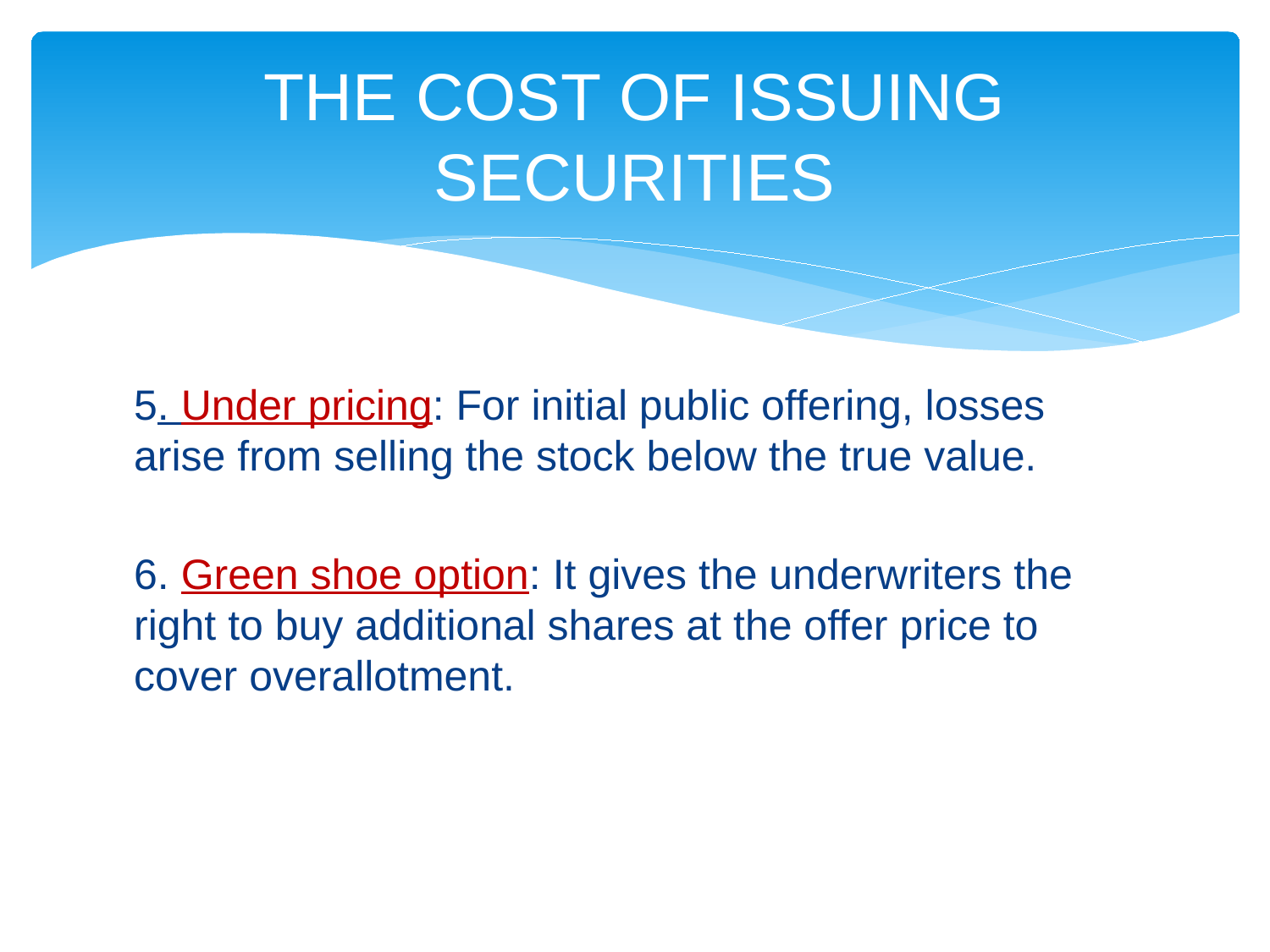

# THE COST OF ISSUING SECURITIES
5. Under pricing: For initial public offering, losses arise from selling the stock below the true value.

6. Green shoe option: It gives the underwriters the right to buy additional shares at the offer price to cover overallotment.